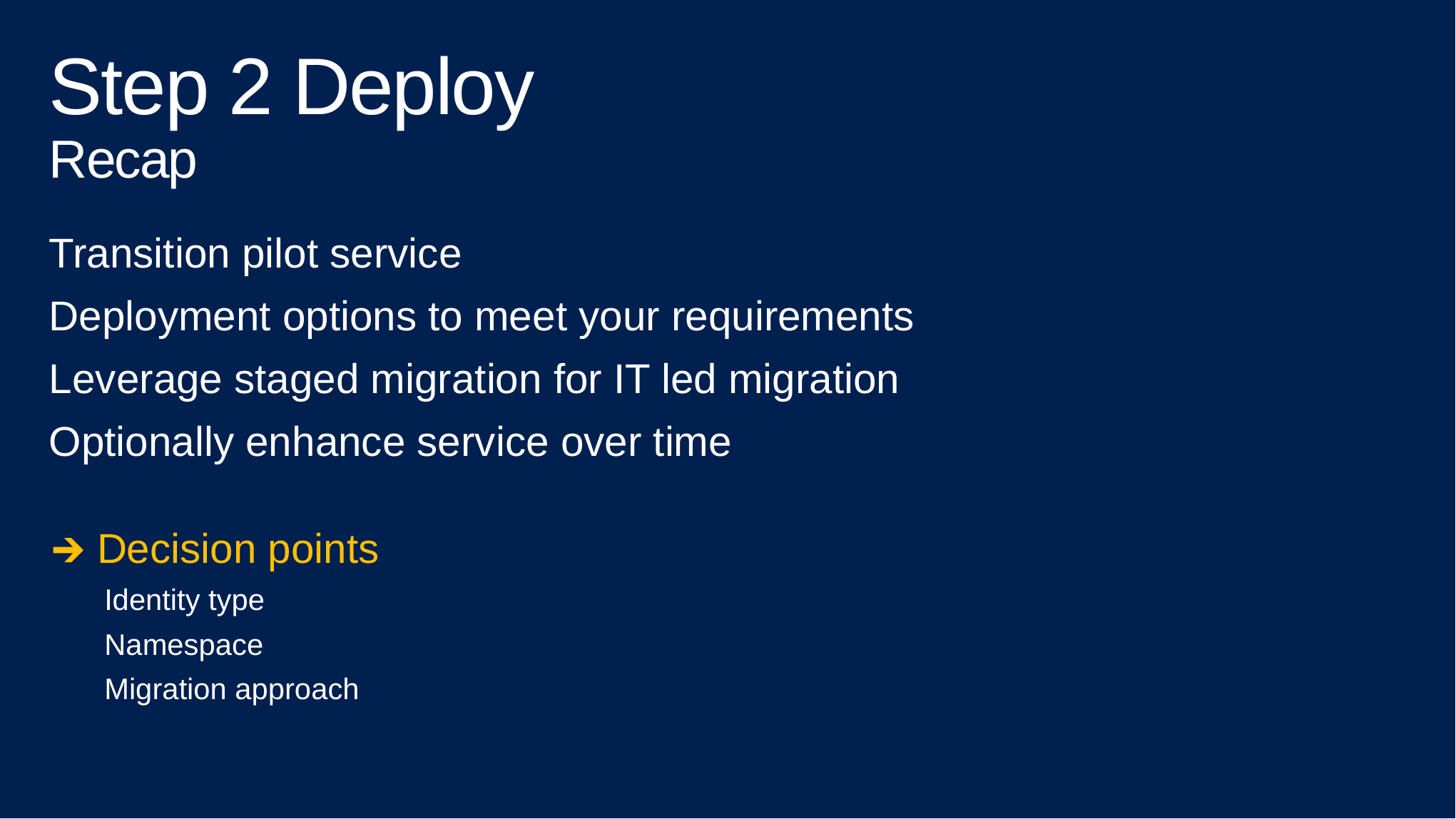

# Step 2 Deploy Recap
Transition pilot service
Deployment options to meet your requirements
Leverage staged migration for IT led migration
Optionally enhance service over time
Decision points
Identity type
Namespace
Migration approach